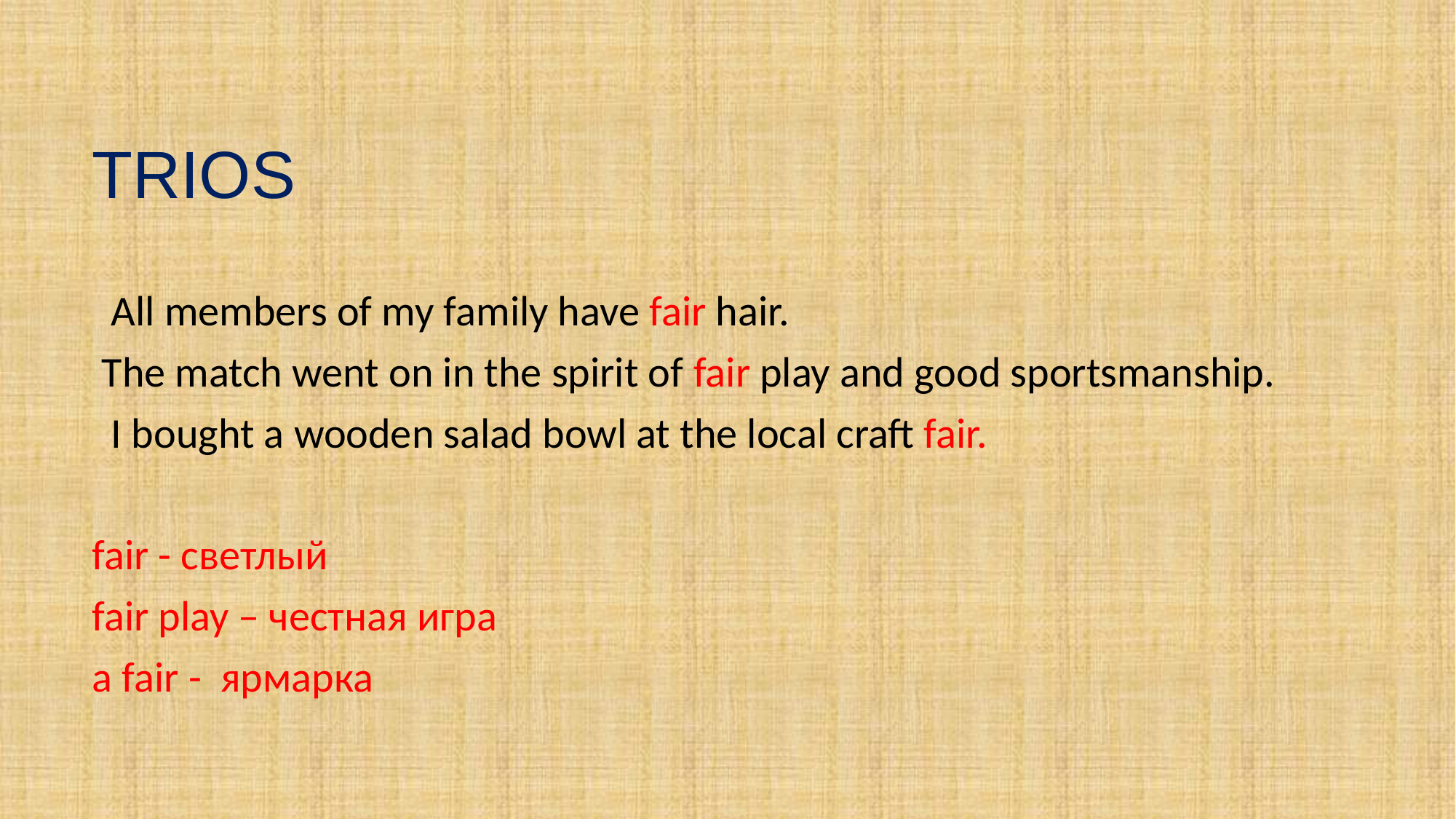

#
TRIOS

  All members of my family have fair hair.
 The match went on in the spirit of fair play and good sportsmanship.
  I bought a wooden salad bowl at the local craft fair.

fair - светлый
fair play – честная игра
a fair -  ярмарка